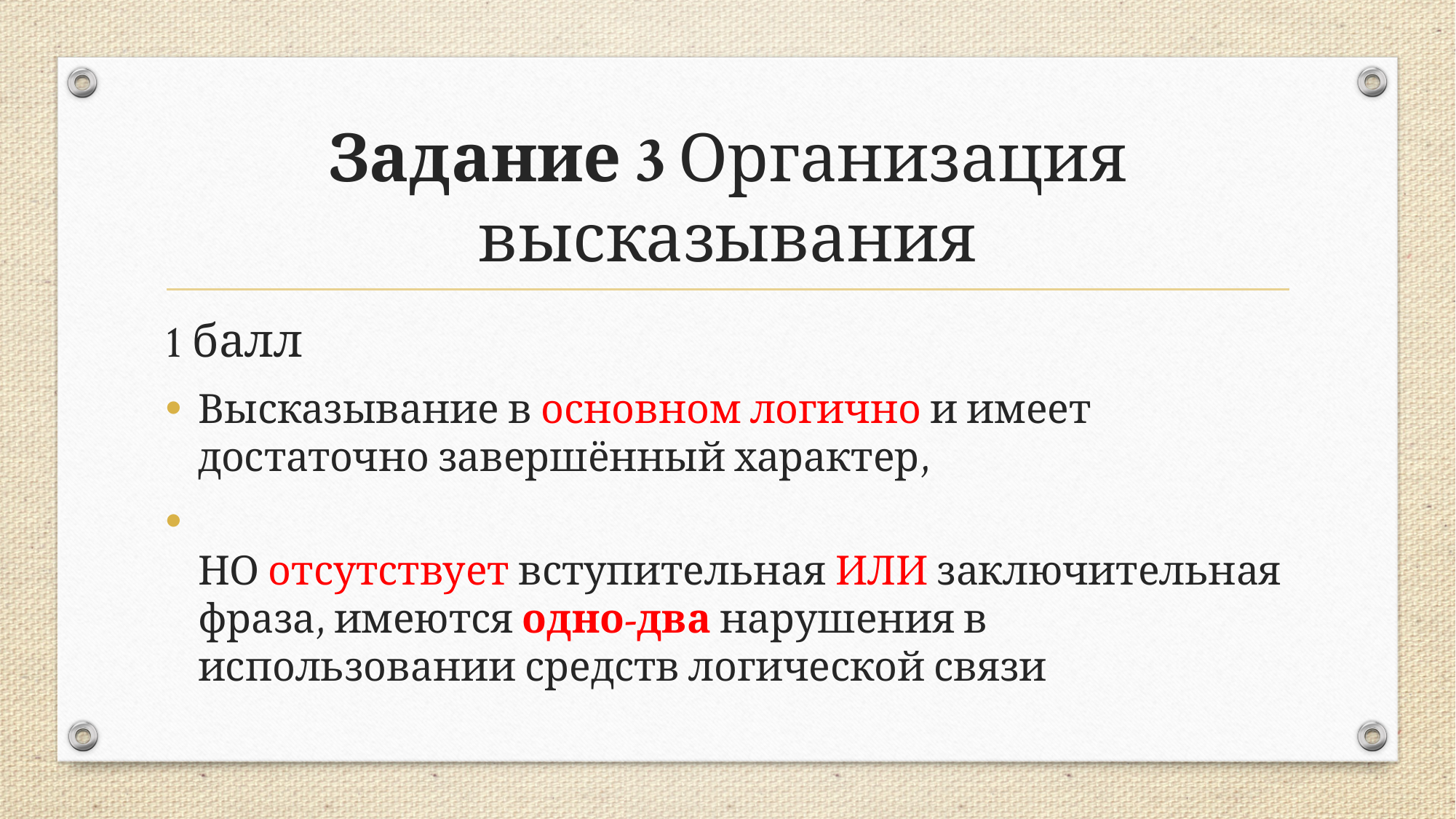

# Задание 3 Организация высказывания
1 балл
Высказывание в основном логично и имеет достаточно завершённый характер,
НО отсутствует вступительная ИЛИ заключительная фраза, имеются одно-два нарушения в использовании средств логической связи